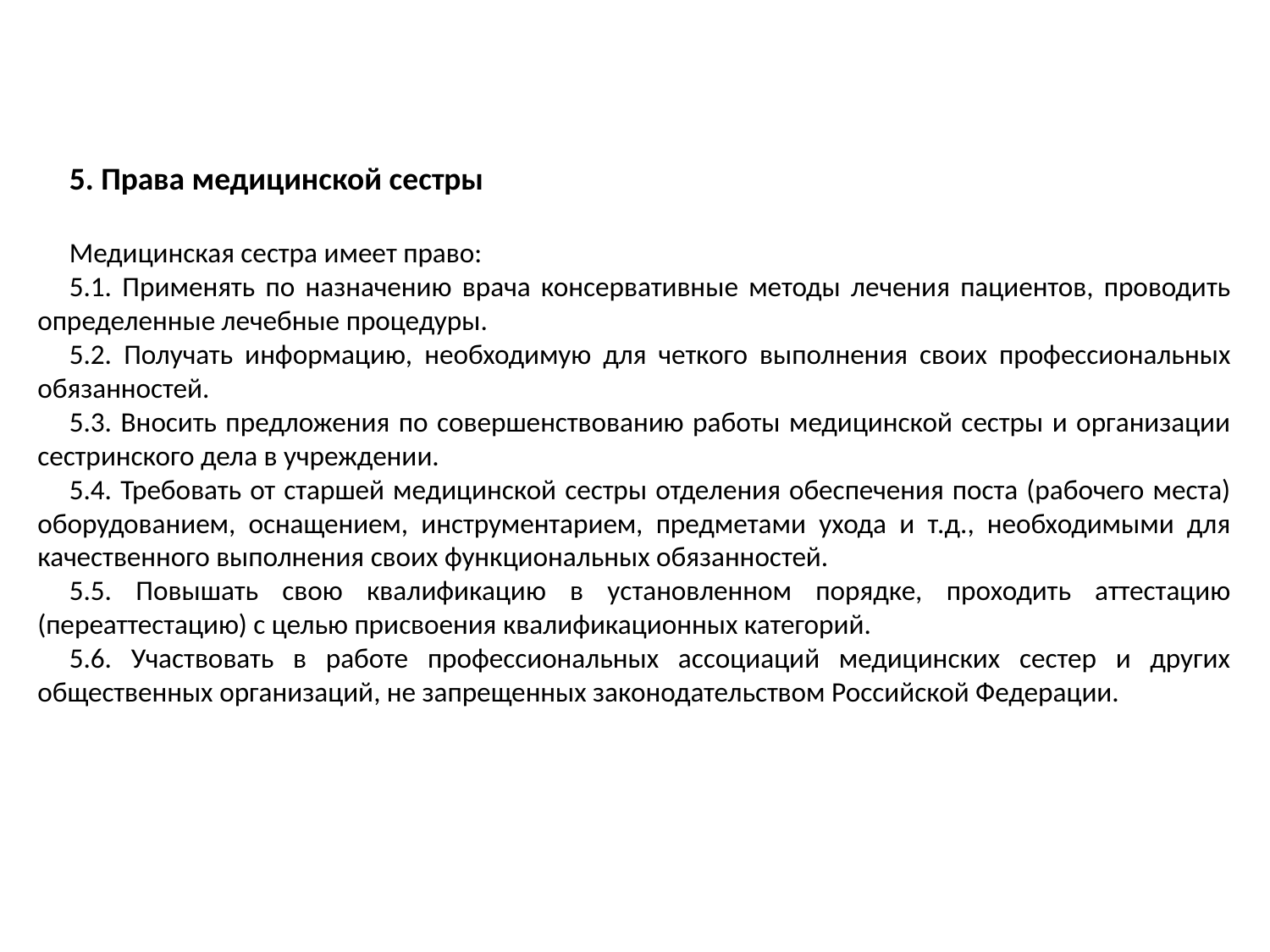

5. Права медицинской сестры

Медицинская сестра имеет право:
5.1. Применять по назначению врача консервативные методы лечения пациентов, проводить определенные лечебные процедуры.
5.2. Получать информацию, необходимую для четкого выполнения своих профессиональных обязанностей.
5.3. Вносить предложения по совершенствованию работы медицинской сестры и организации сестринского дела в учреждении.
5.4. Требовать от старшей медицинской сестры отделения обеспечения поста (рабочего места) оборудованием, оснащением, инструментарием, предметами ухода и т.д., необходимыми для качественного выполнения своих функциональных обязанностей.
5.5. Повышать свою квалификацию в установленном порядке, проходить аттестацию (переаттестацию) с целью присвоения квалификационных категорий.
5.6. Участвовать в работе профессиональных ассоциаций медицинских сестер и других общественных организаций, не запрещенных законодательством Российской Федерации.